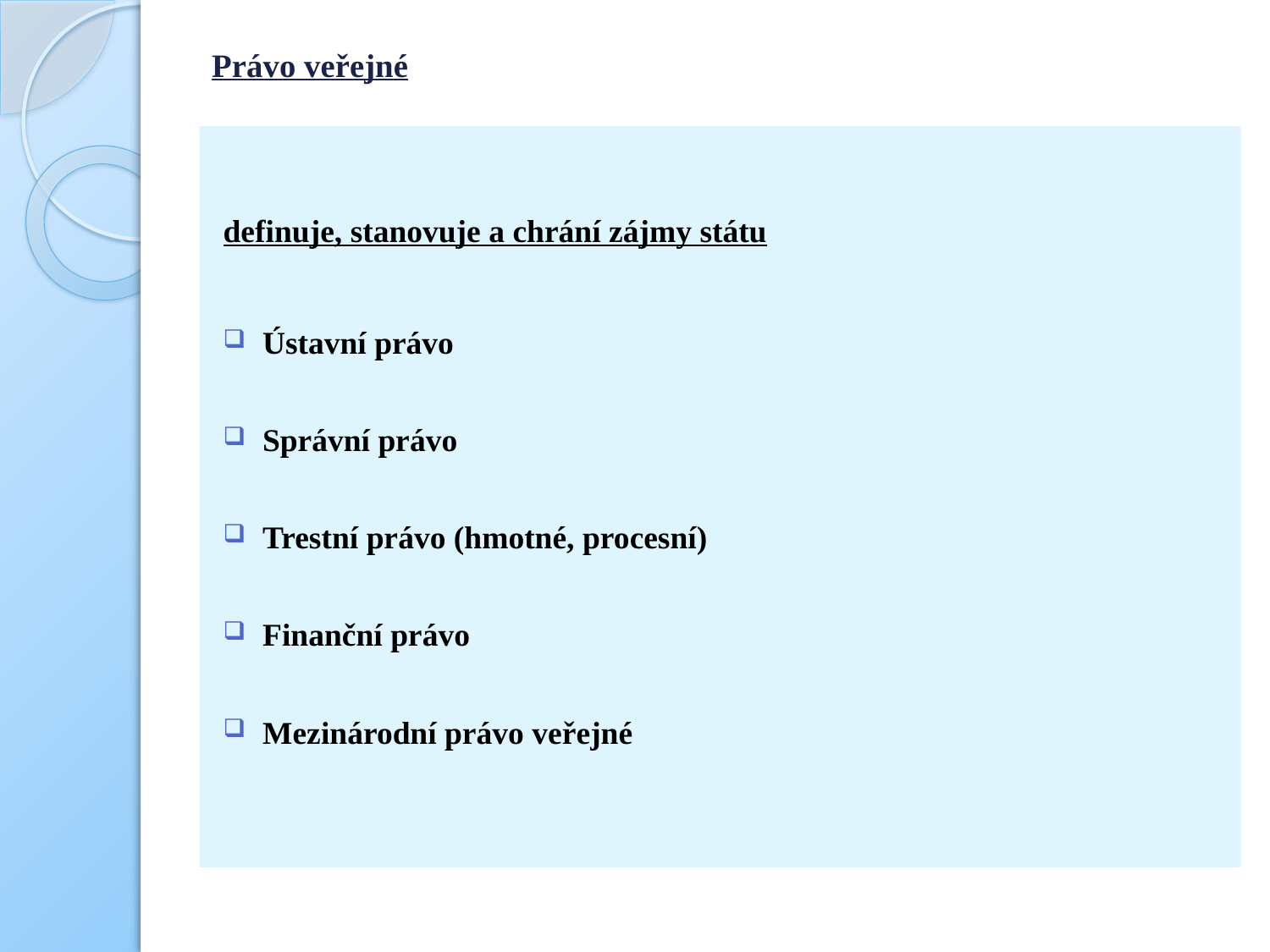

# Právo veřejné

definuje, stanovuje a chrání zájmy státu

Ústavní právo

Správní právo

Trestní právo (hmotné, procesní)

Finanční právo

Mezinárodní právo veřejné